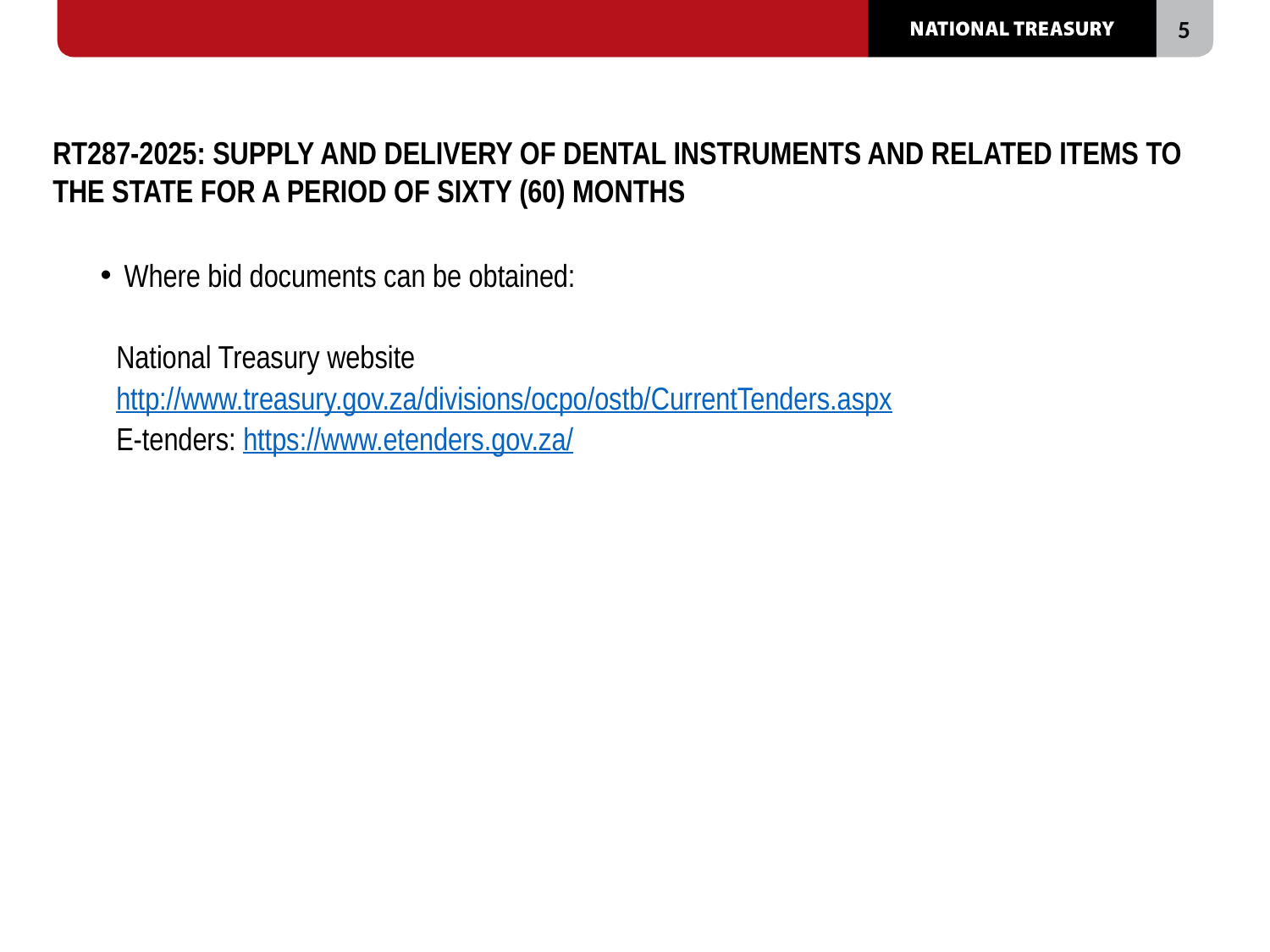

# RT287-2025: SUPPLY AND DELIVERY OF DENTAL INSTRUMENTS AND RELATED ITEMS TO THE STATE FOR A PERIOD OF SIXTY (60) MONTHS
Where bid documents can be obtained:

National Treasury website
http://www.treasury.gov.za/divisions/ocpo/ostb/CurrentTenders.aspx
E-tenders: https://www.etenders.gov.za/